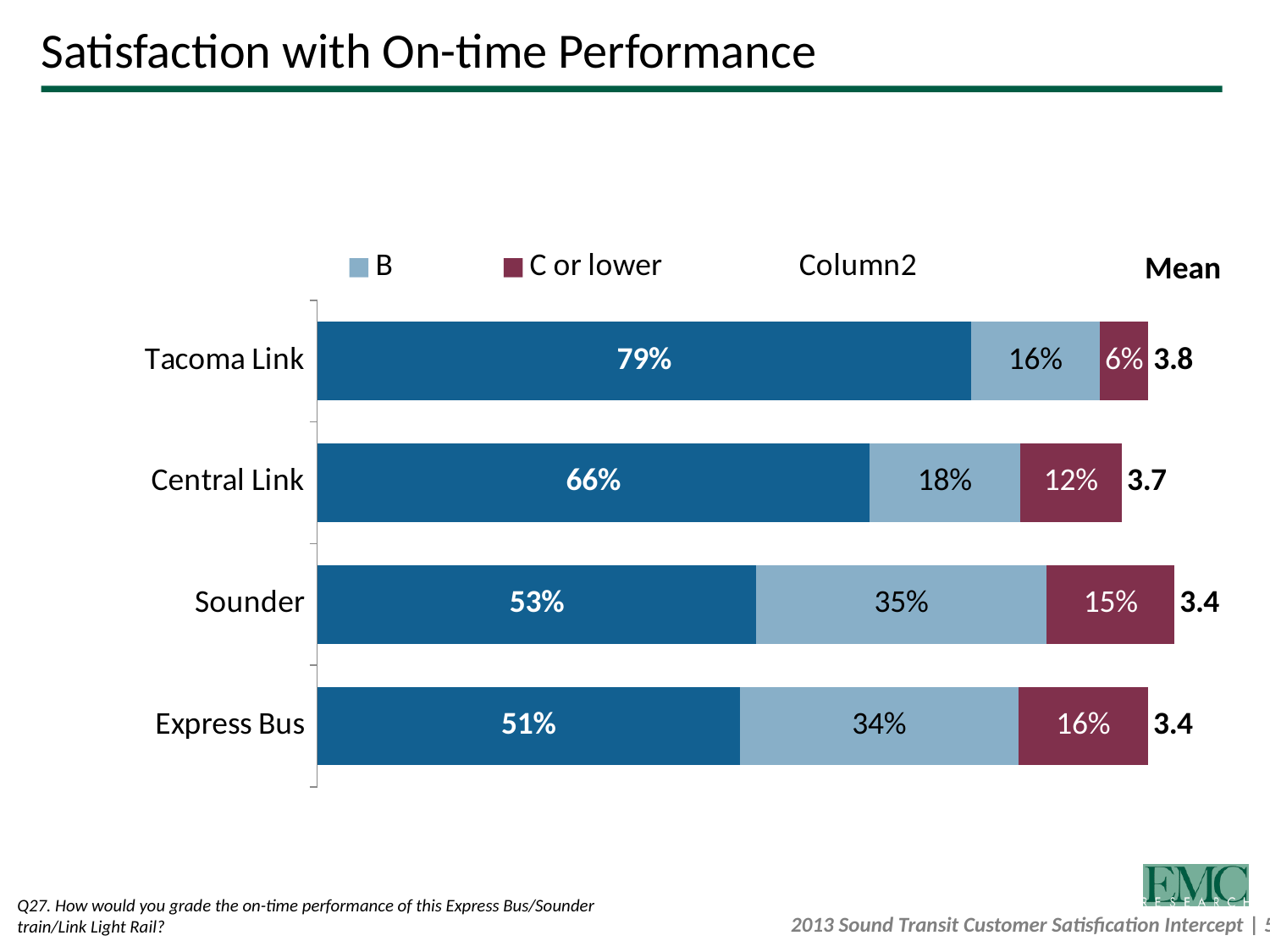

# Satisfaction with On-time Performance

### Chart

| Category | A | B | C or lower | Column2 |
|---|---|---|---|---|
| Tacoma Link | 0.786407766990292 | 0.15533980582524293 | 0.05825242718446608 | 3.8163265306122454 |
| Central Link | 0.6644032973365748 | 0.18143066736186467 | 0.12243029154641652 | 3.681048500514598 |
| Sounder | 0.5282954208147745 | 0.3492742876388132 | 0.15416603530156217 | 3.4127770032333697 |
| Express Bus | 0.5085613933780604 | 0.3352114866726927 | 0.15622711994924682 | 3.3766385840148314 |
Mean
Q27. How would you grade the on-time performance of this Express Bus/Sounder train/Link Light Rail?